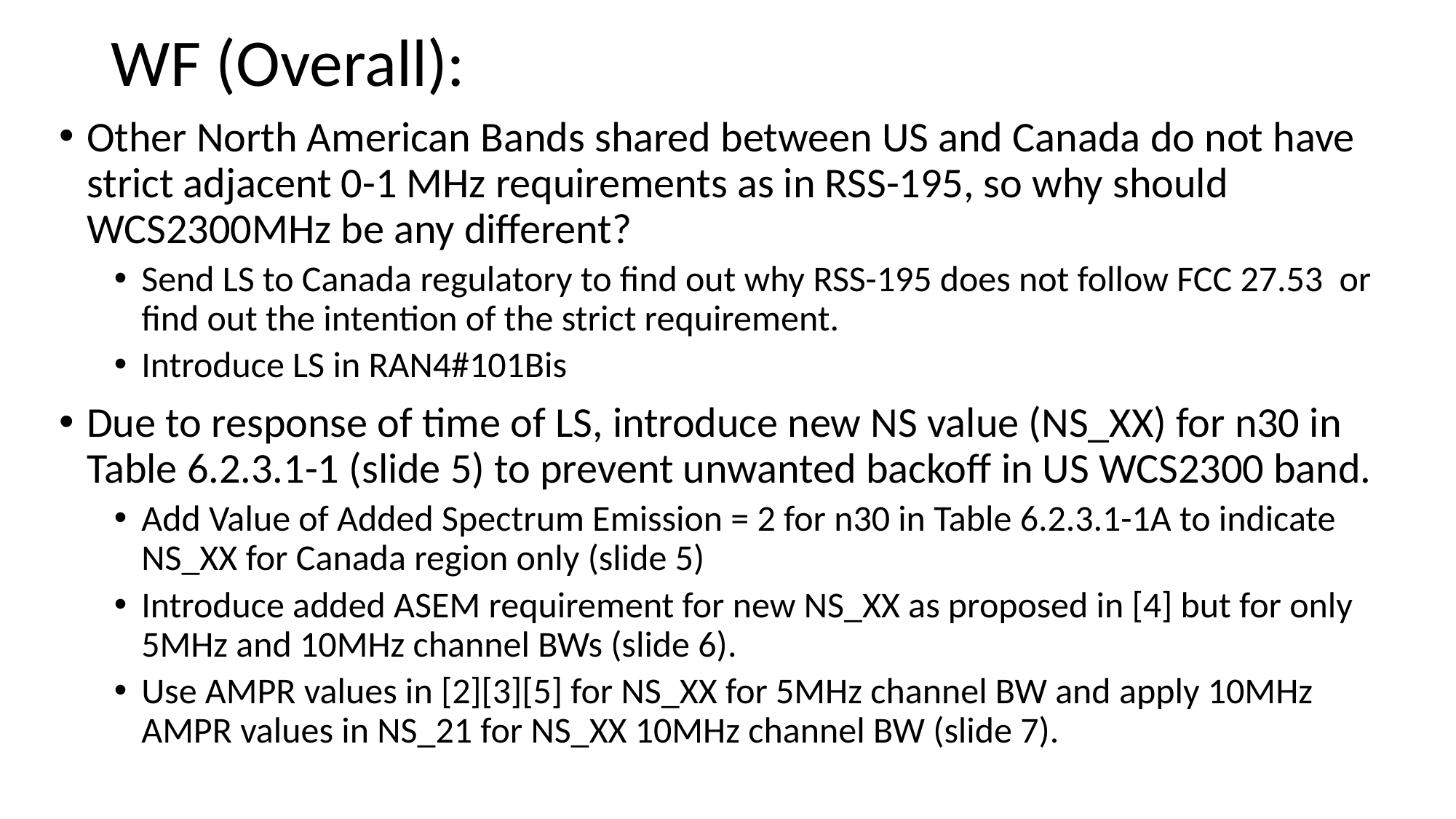

# WF (Overall):
Other North American Bands shared between US and Canada do not have strict adjacent 0-1 MHz requirements as in RSS-195, so why should WCS2300MHz be any different?
Send LS to Canada regulatory to find out why RSS-195 does not follow FCC 27.53  or find out the intention of the strict requirement.
Introduce LS in RAN4#101Bis
Due to response of time of LS, introduce new NS value (NS_XX) for n30 in Table 6.2.3.1-1 (slide 5) to prevent unwanted backoff in US WCS2300 band.
Add Value of Added Spectrum Emission = 2 for n30 in Table 6.2.3.1-1A to indicate NS_XX for Canada region only (slide 5)
Introduce added ASEM requirement for new NS_XX as proposed in [4] but for only 5MHz and 10MHz channel BWs (slide 6).
Use AMPR values in [2][3][5] for NS_XX for 5MHz channel BW and apply 10MHz AMPR values in NS_21 for NS_XX 10MHz channel BW (slide 7).